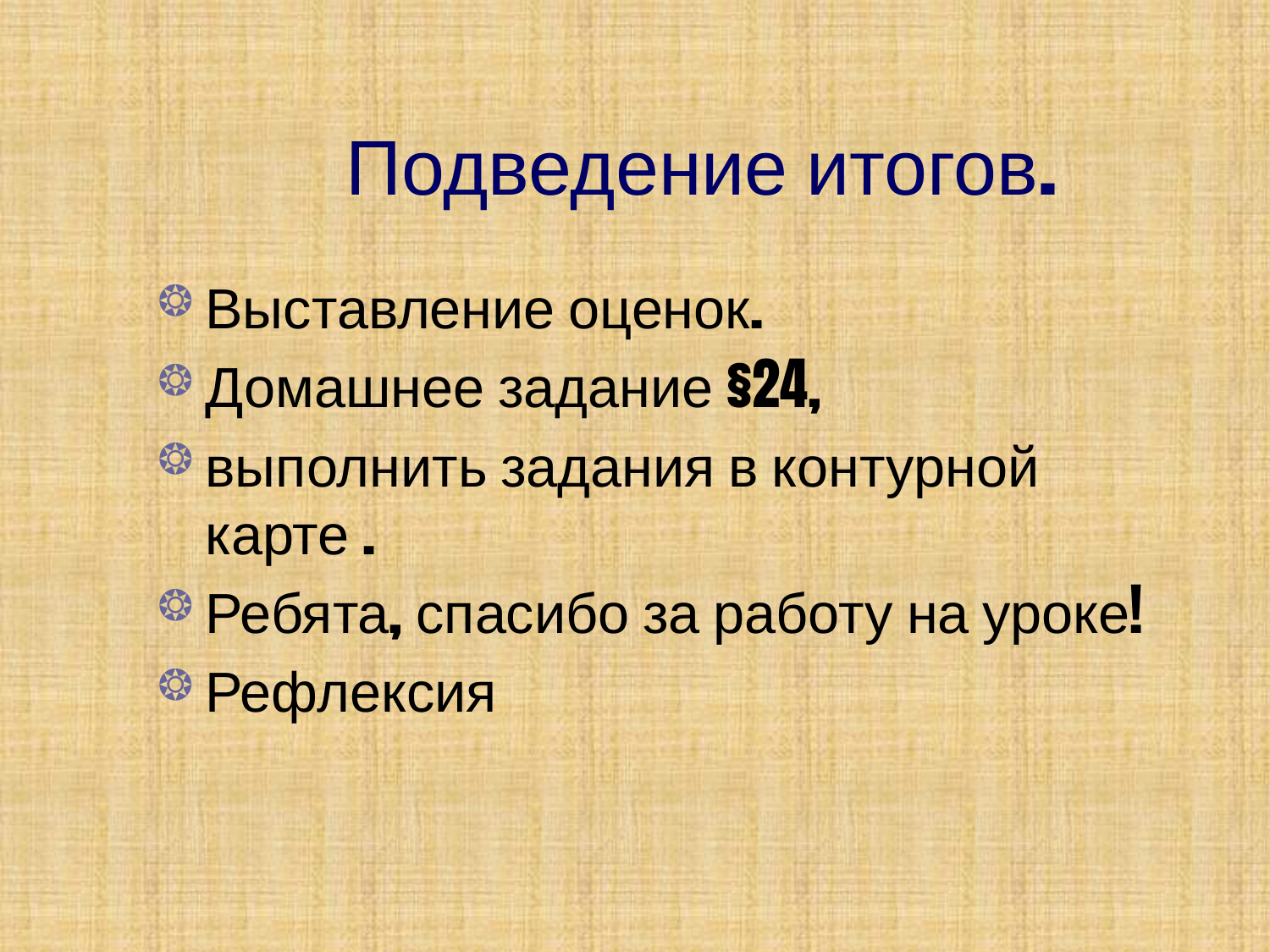

# Подведение итогов.
Выставление оценок.
Домашнее задание §24,
выполнить задания в контурной карте .
Ребята, спасибо за работу на уроке!
Рефлексия